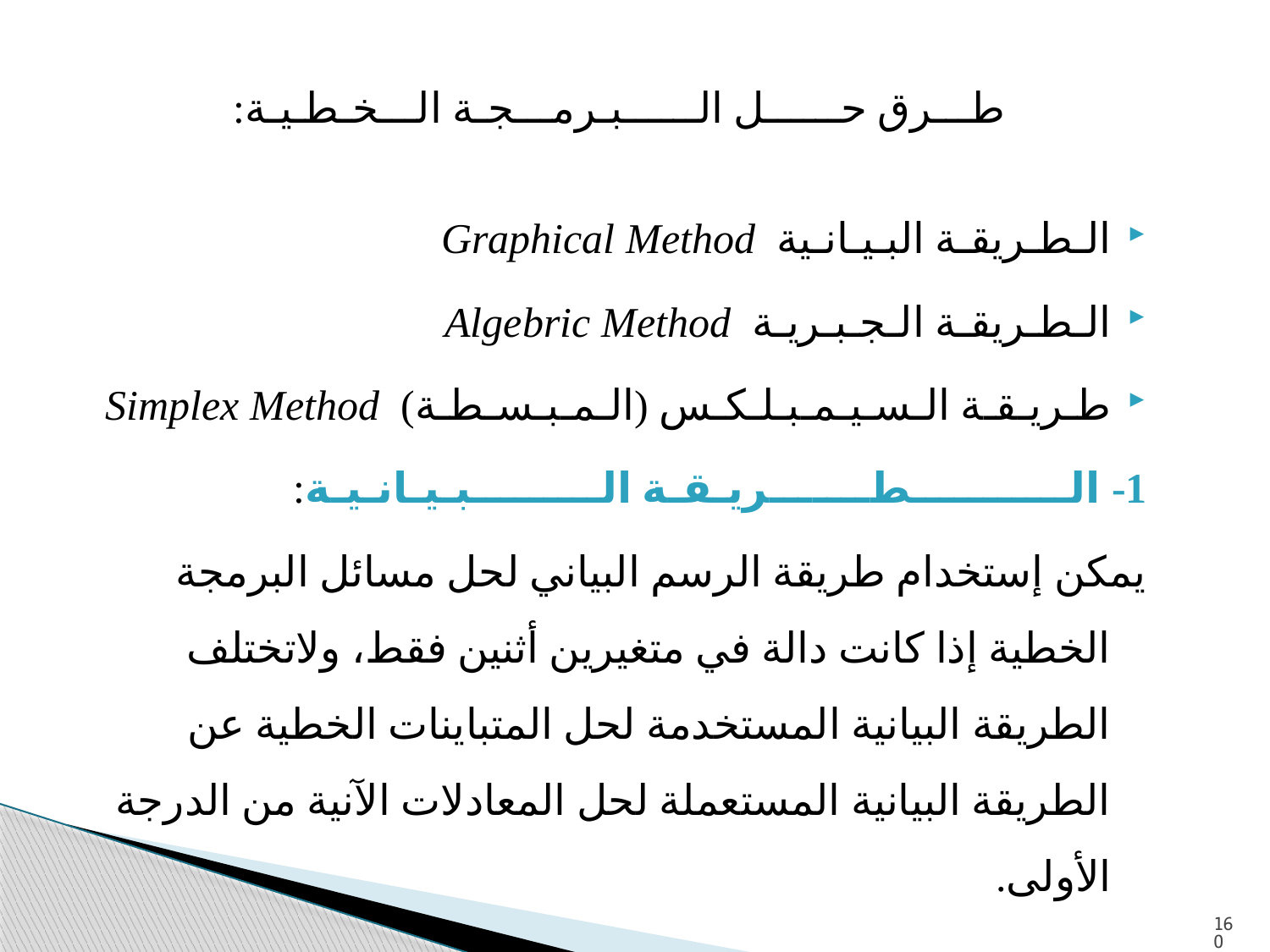

طـــرق حــــــل الــــــبـرمـــجـة الـــخـطـيـة:

الـطـريقـة البـيـانـية  Graphical Method
الـطـريقـة الـجـبـريـة  Algebric Method
طـريـقـة الـسـيـمـبـلـكـس (الـمـبـسـطـة)  Simplex Method
1- الـــــــــــطـــــــريـقـة الـــــــــبـيـانـيـة:
يمكن إستخدام طريقة الرسم البياني لحل مسائل البرمجة الخطية إذا كانت دالة في متغيرين أثنين فقط، ولاتختلف الطريقة البيانية المستخدمة لحل المتباينات الخطية عن الطريقة البيانية المستعملة لحل المعادلات الآنية من الدرجة الأولى.
160